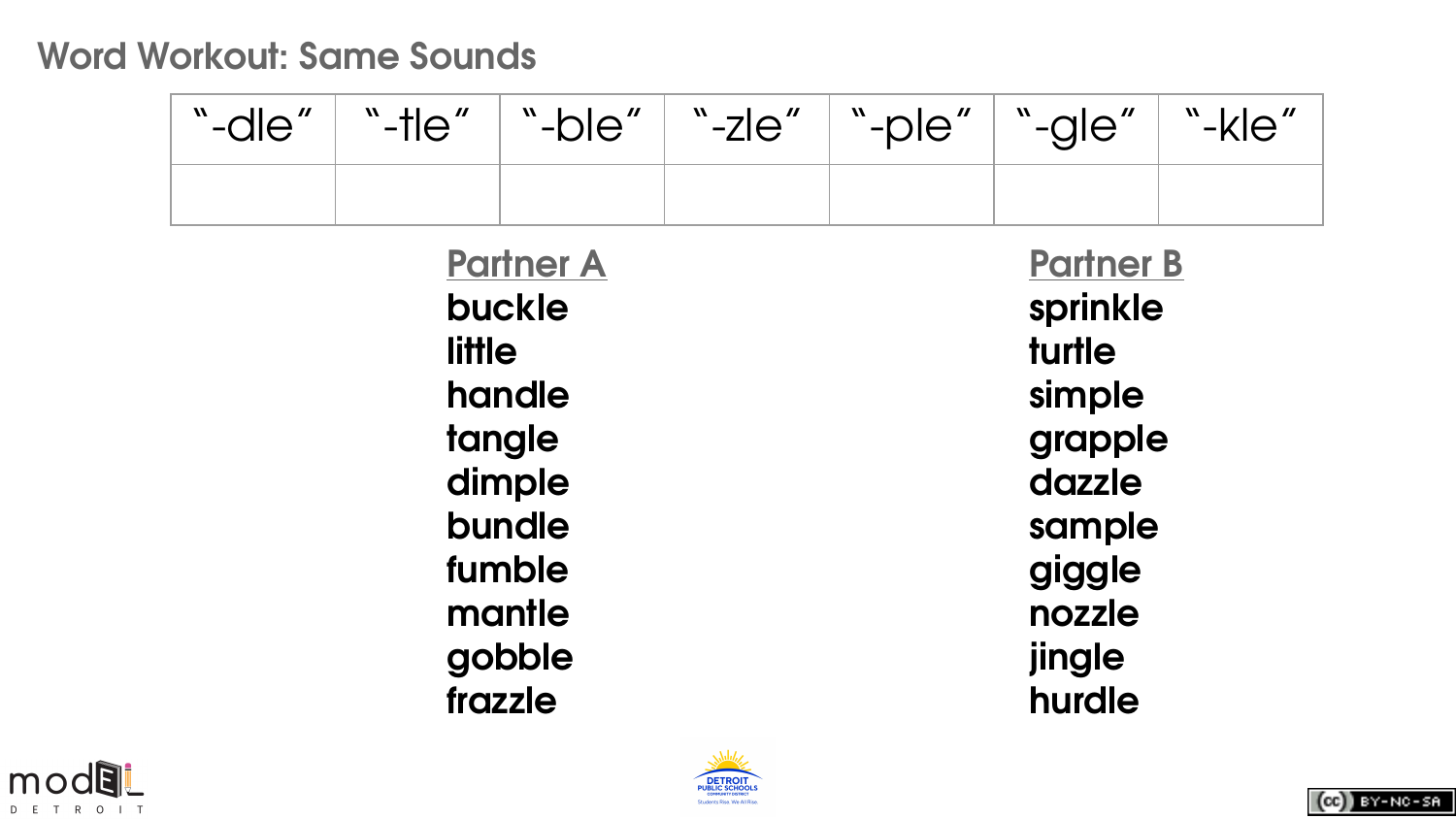

Word Workout: Same Sounds
| “-dle” | “-tle” | “-ble” | “-zle” | “-ple” | “-gle” | “-kle” |
| --- | --- | --- | --- | --- | --- | --- |
|  |  |  |  |  |  |  |
Partner A			Partner B
buckle				sprinkle
little				turtle
handle				simple
tangle				grapple
dimple				dazzle
bundle				sample
fumble				giggle
mantle				nozzle
gobble				jingle
frazzle				hurdle